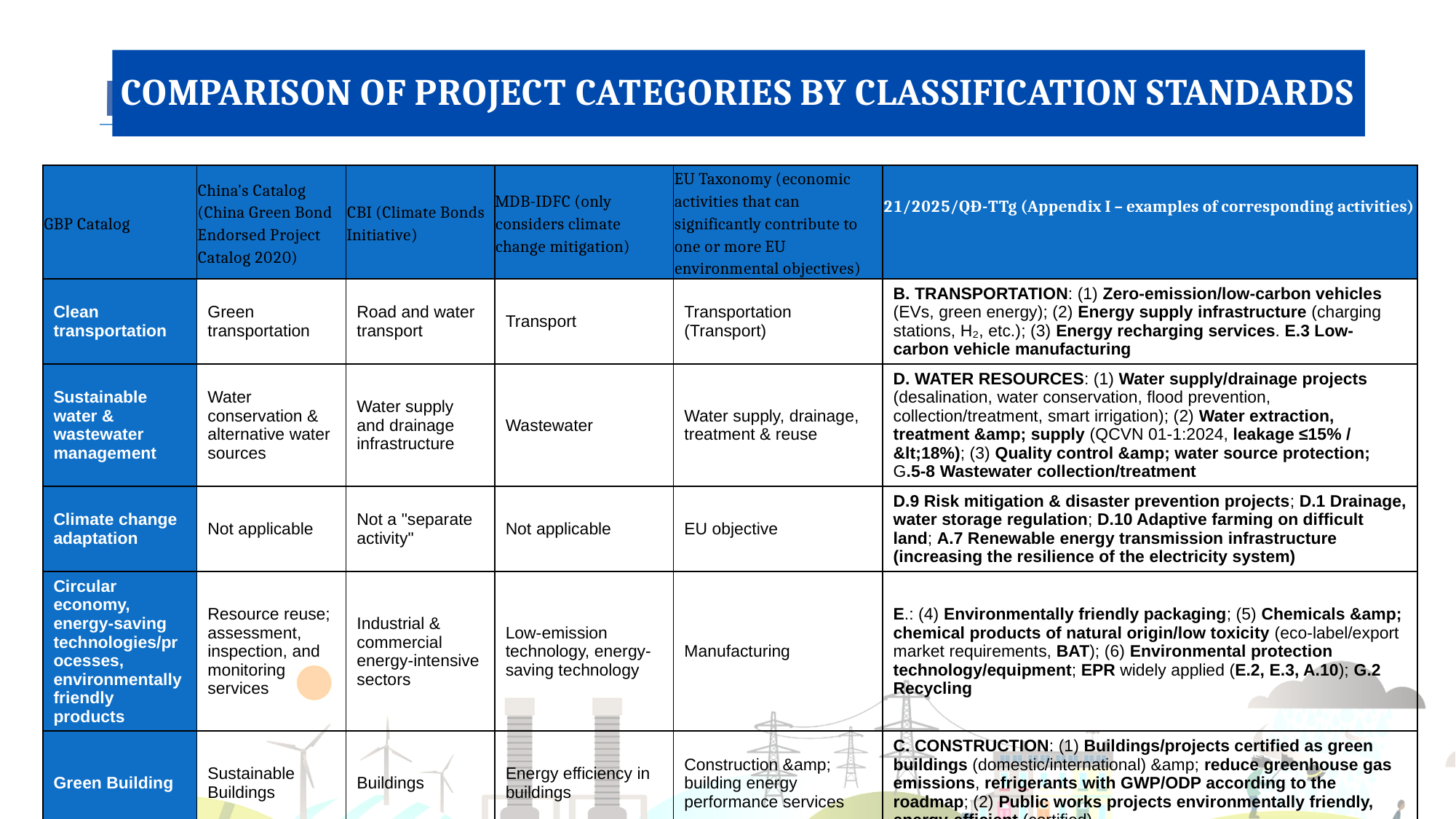

COMPARISON OF PROJECT CATEGORIES BY CLASSIFICATION STANDARDS
| GBP Catalog | China's Catalog (China Green Bond Endorsed Project Catalog 2020) | CBI (Climate Bonds Initiative) | MDB-IDFC (only considers climate change mitigation) | EU Taxonomy (economic activities that can significantly contribute to one or more EU environmental objectives) | 21/2025/QĐ-TTg (Appendix I – examples of corresponding activities) |
| --- | --- | --- | --- | --- | --- |
| Clean transportation | Green transportation | Road and water transport | Transport | Transportation (Transport) | B. TRANSPORTATION: (1) Zero-emission/low-carbon vehicles (EVs, green energy); (2) Energy supply infrastructure (charging stations, H₂, etc.); (3) Energy recharging services. E.3 Low-carbon vehicle manufacturing |
| Sustainable water & wastewater management | Water conservation & alternative water sources | Water supply and drainage infrastructure | Wastewater | Water supply, drainage, treatment & reuse | D. WATER RESOURCES: (1) Water supply/drainage projects (desalination, water conservation, flood prevention, collection/treatment, smart irrigation); (2) Water extraction, treatment &amp; supply (QCVN 01-1:2024, leakage ≤15% / &lt;18%); (3) Quality control &amp; water source protection; G.5-8 Wastewater collection/treatment |
| Climate change adaptation | Not applicable | Not a "separate activity" | Not applicable | EU objective | D.9 Risk mitigation & disaster prevention projects; D.1 Drainage, water storage regulation; D.10 Adaptive farming on difficult land; A.7 Renewable energy transmission infrastructure (increasing the resilience of the electricity system) |
| Circular economy, energy-saving technologies/processes, environmentally friendly products | Resource reuse; assessment, inspection, and monitoring services | Industrial & commercial energy-intensive sectors | Low-emission technology, energy-saving technology | Manufacturing | E.: (4) Environmentally friendly packaging; (5) Chemicals &amp; chemical products of natural origin/low toxicity (eco-label/export market requirements, BAT); (6) Environmental protection technology/equipment; EPR widely applied (E.2, E.3, A.10); G.2 Recycling |
| Green Building | Sustainable Buildings | Buildings | Energy efficiency in buildings | Construction &amp; building energy performance services | C. CONSTRUCTION: (1) Buildings/projects certified as green buildings (domestic/international) &amp; reduce greenhouse gas emissions, refrigerants with GWP/ODP according to the roadmap; (2) Public works projects environmentally friendly, energy-efficient (certified) |